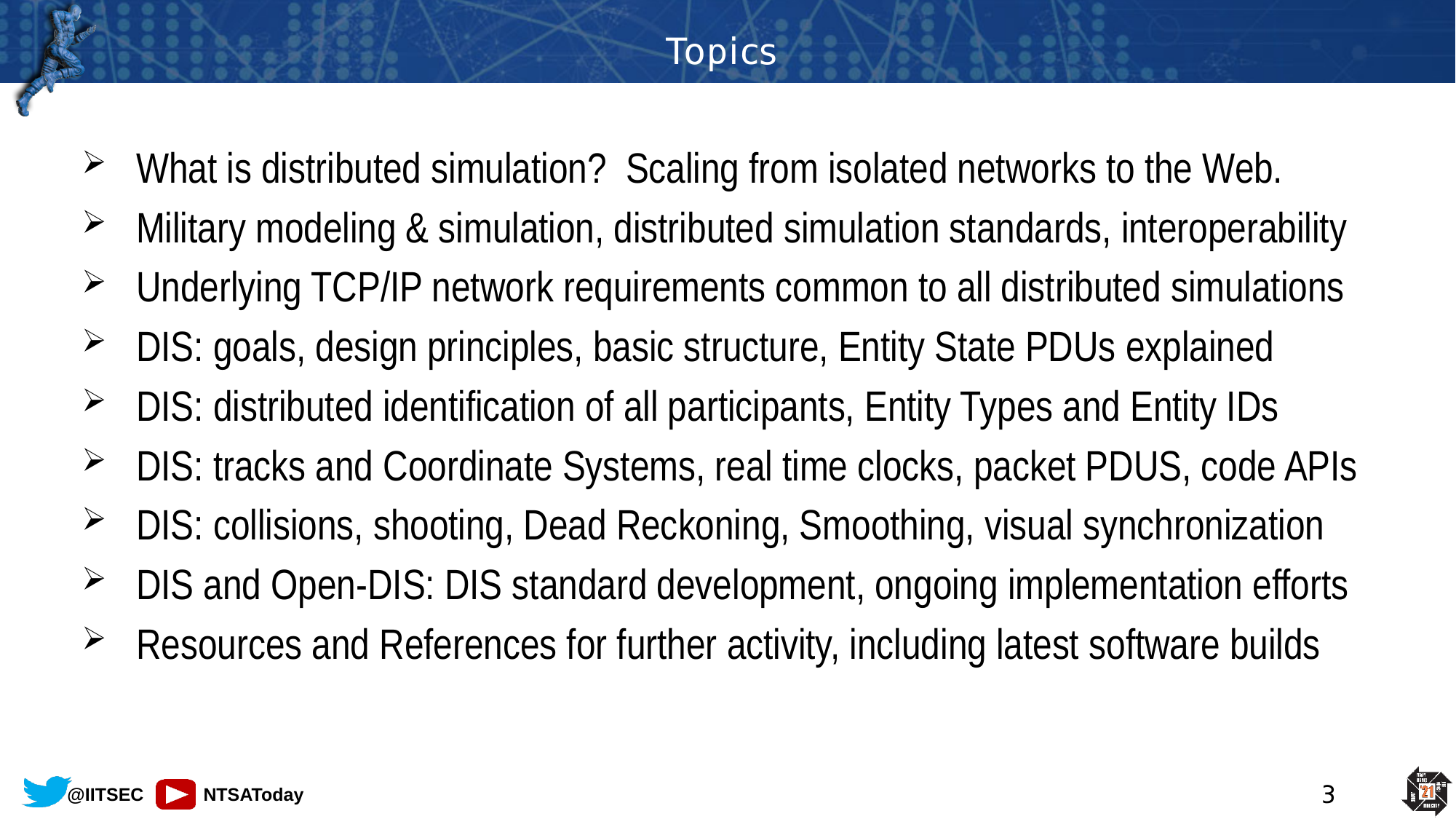

# Topics
What is distributed simulation?  Scaling from isolated networks to the Web.
Military modeling & simulation, distributed simulation standards, interoperability
Underlying TCP/IP network requirements common to all distributed simulations
DIS: goals, design principles, basic structure, Entity State PDUs explained
DIS: distributed identification of all participants, Entity Types and Entity IDs
DIS: tracks and Coordinate Systems, real time clocks, packet PDUS, code APIs
DIS: collisions, shooting, Dead Reckoning, Smoothing, visual synchronization
DIS and Open-DIS: DIS standard development, ongoing implementation efforts
Resources and References for further activity, including latest software builds
3